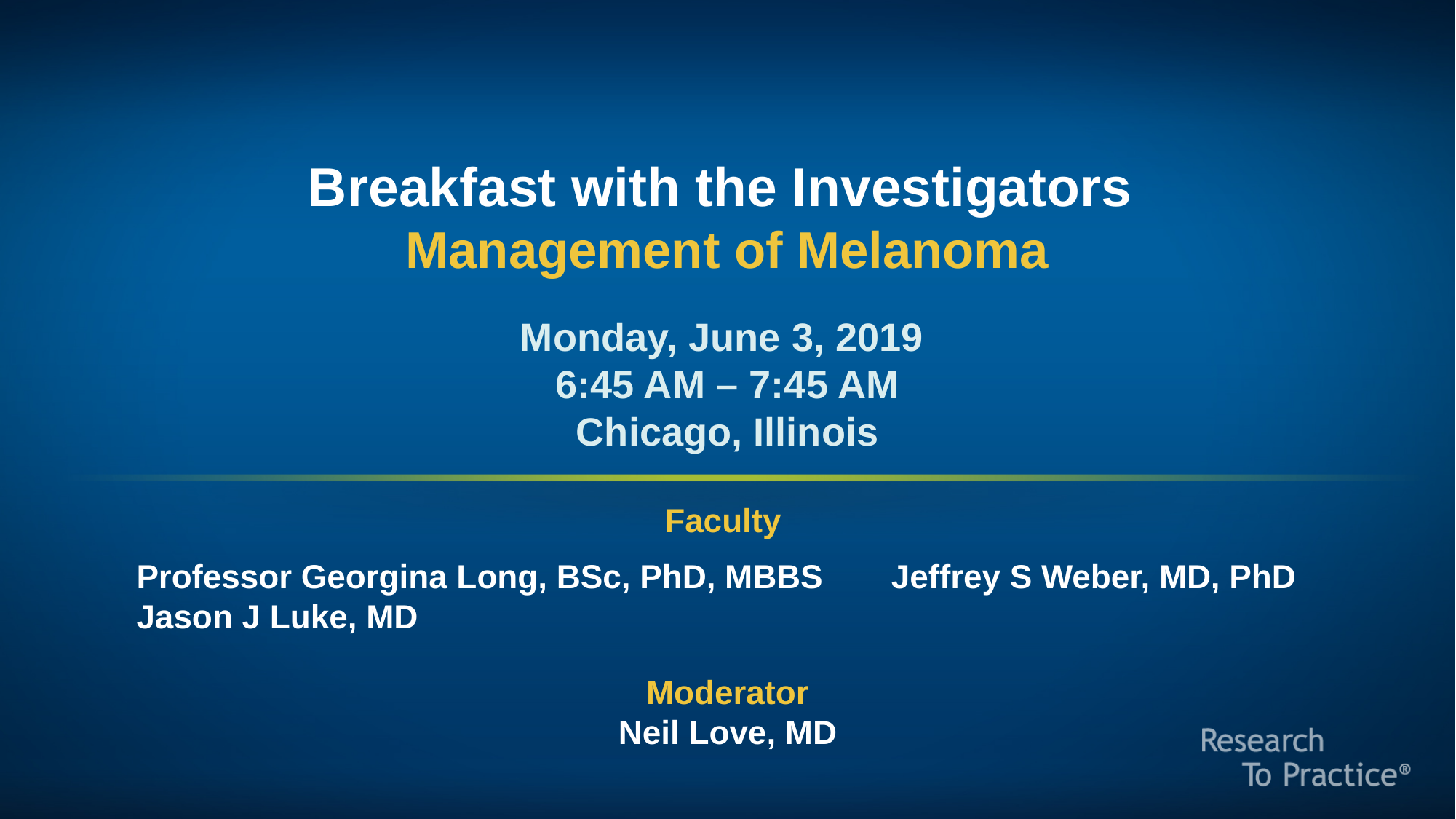

Breakfast with the Investigators
Management of Melanoma
Monday, June 3, 2019
6:45 AM – 7:45 AM
Chicago, Illinois
Faculty
Professor Georgina Long, BSc, PhD, MBBS
Jason J Luke, MD
Jeffrey S Weber, MD, PhD
Moderator
Neil Love, MD